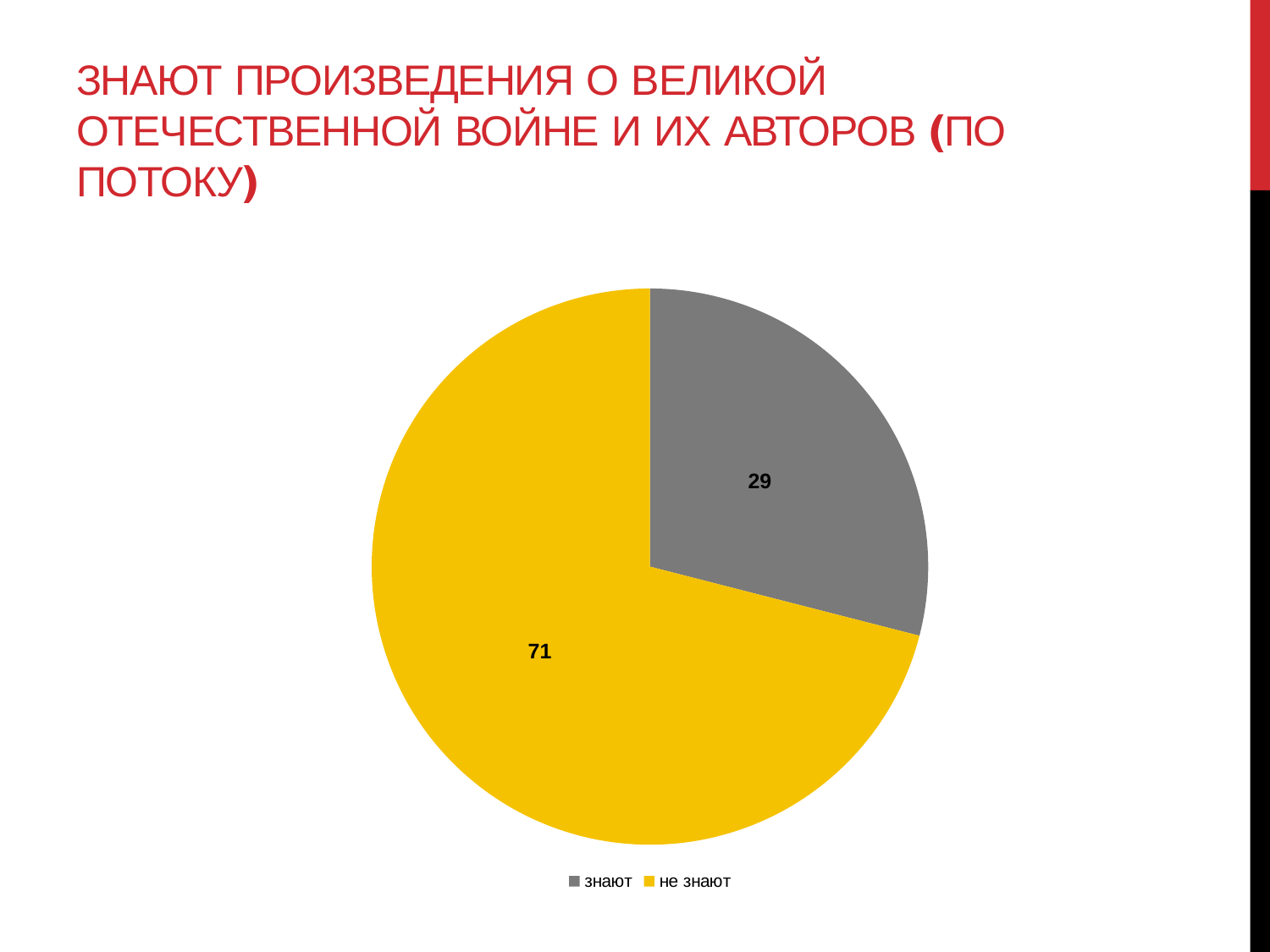

# Знают произведения о Великой Отечественной войне и их авторов (по потоку)

### Chart

| Category |  |
|---|---|
| знают | 29.0 |
| не знают | 71.0 |